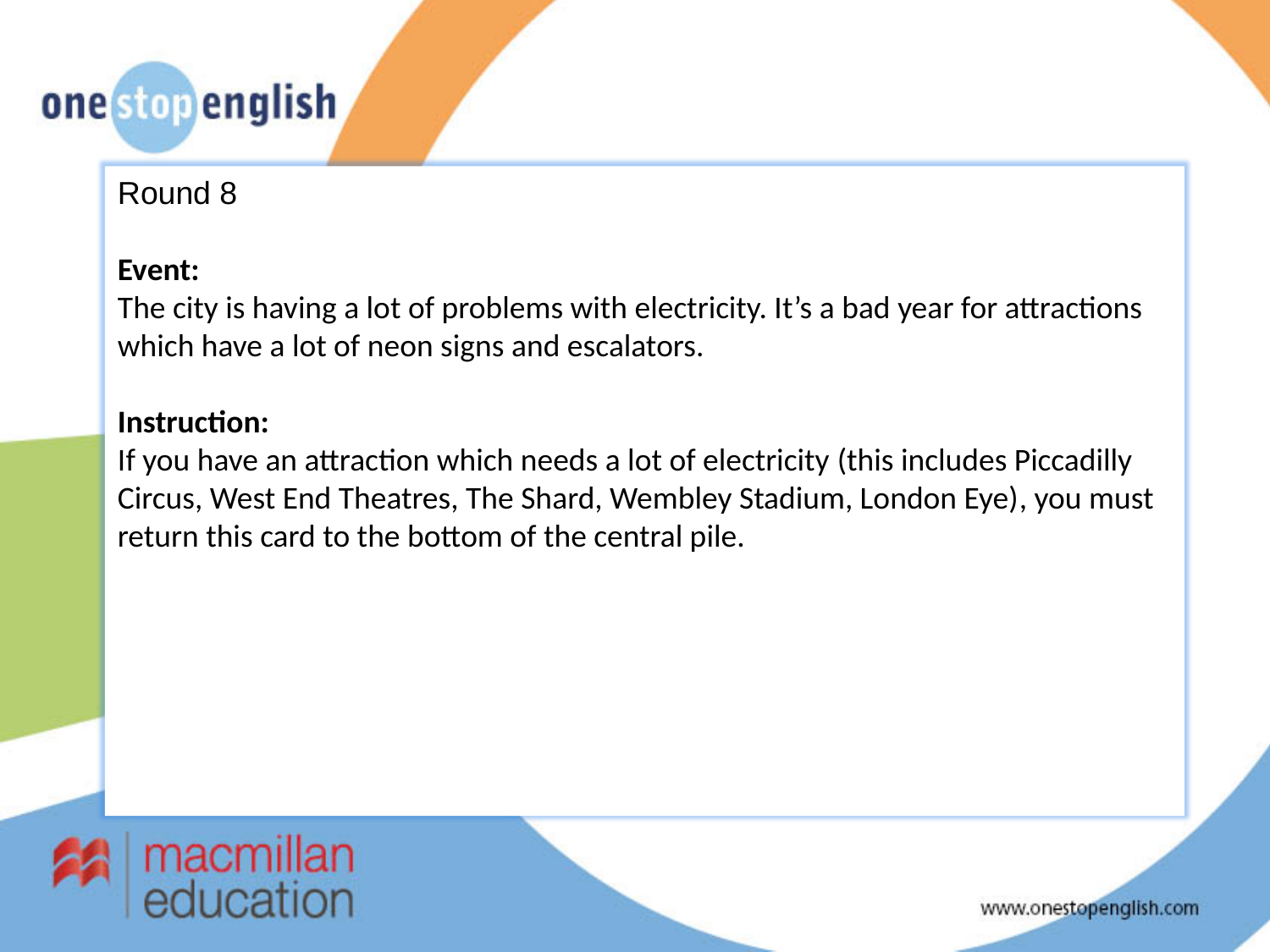

Round 8

Event:
The city is having a lot of problems with electricity. It’s a bad year for attractions which have a lot of neon signs and escalators.

Instruction:
If you have an attraction which needs a lot of electricity (this includes Piccadilly Circus, West End Theatres, The Shard, Wembley Stadium, London Eye), you must return this card to the bottom of the central pile.